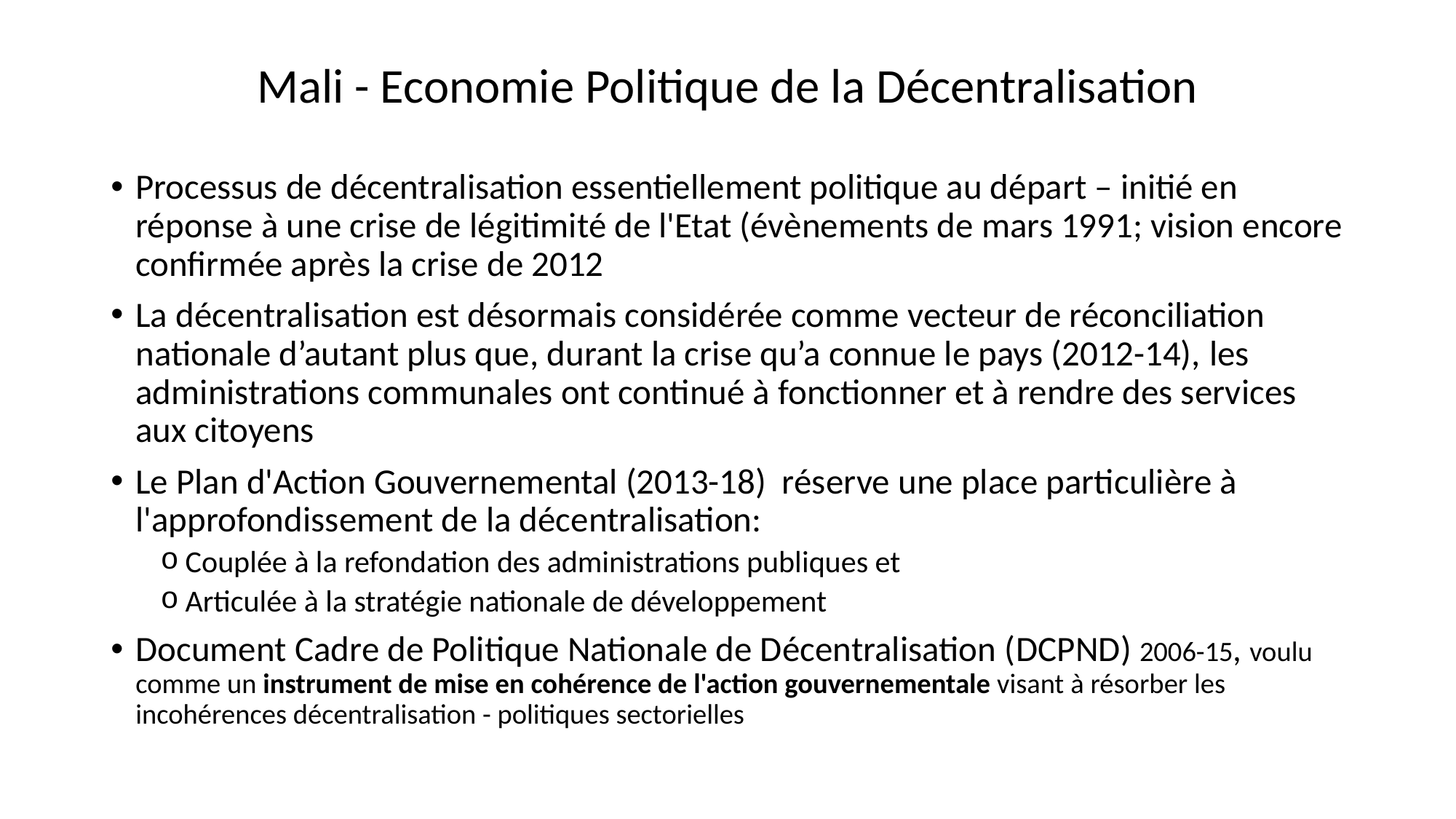

# Mali - Economie Politique de la Décentralisation
Processus de décentralisation essentiellement politique au départ – initié en réponse à une crise de légitimité de l'Etat (évènements de mars 1991; vision encore confirmée après la crise de 2012
La décentralisation est désormais considérée comme vecteur de réconciliation nationale d’autant plus que, durant la crise qu’a connue le pays (2012-14), les administrations communales ont continué à fonctionner et à rendre des services aux citoyens
Le Plan d'Action Gouvernemental (2013-18)  réserve une place particulière à l'approfondissement de la décentralisation:
Couplée à la refondation des administrations publiques et
Articulée à la stratégie nationale de développement
Document Cadre de Politique Nationale de Décentralisation (Dcpnd) 2006-15, voulu comme un instrument de mise en cohérence de l'action gouvernementale visant à résorber les incohérences décentralisation - politiques sectorielles